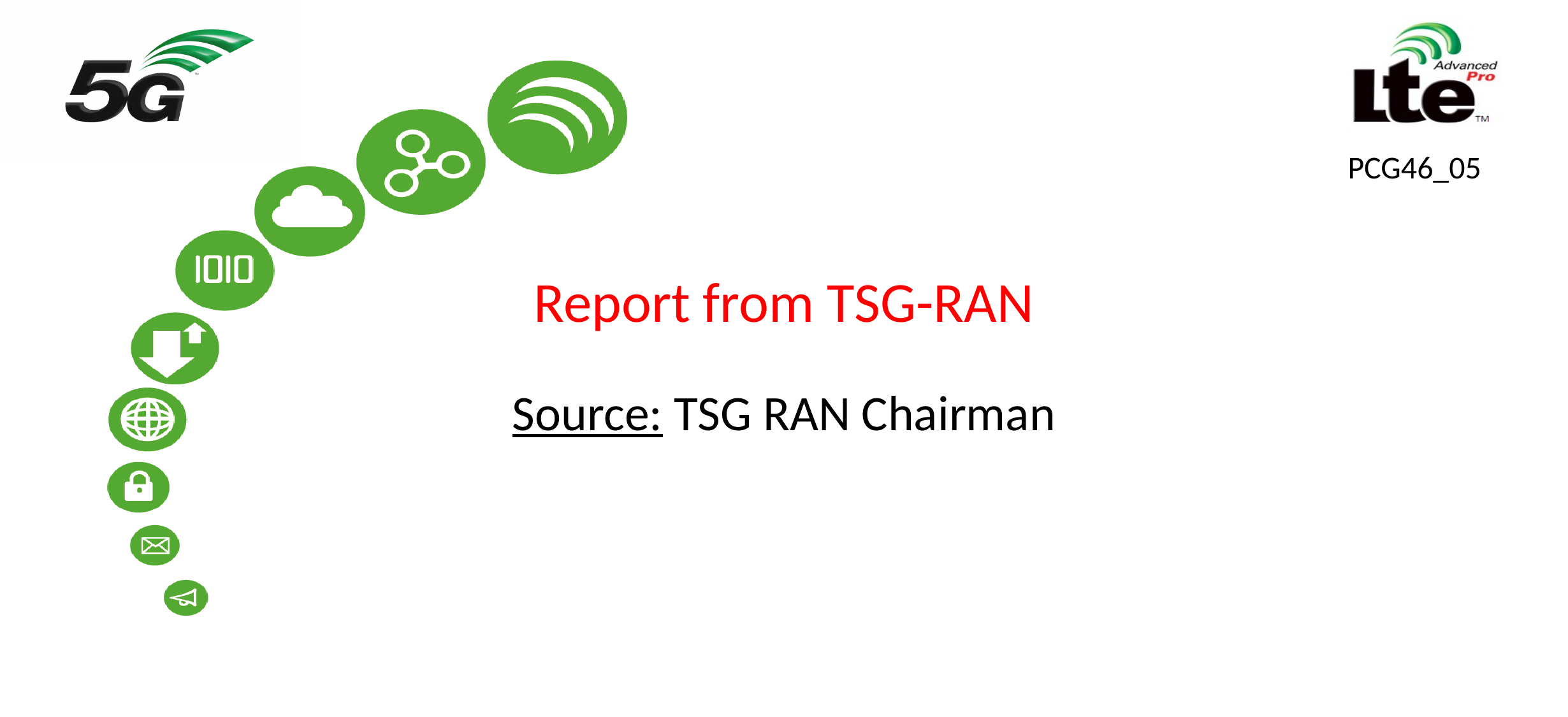

PCG46_05
# Report from TSG-RAN
Source: TSG RAN Chairman